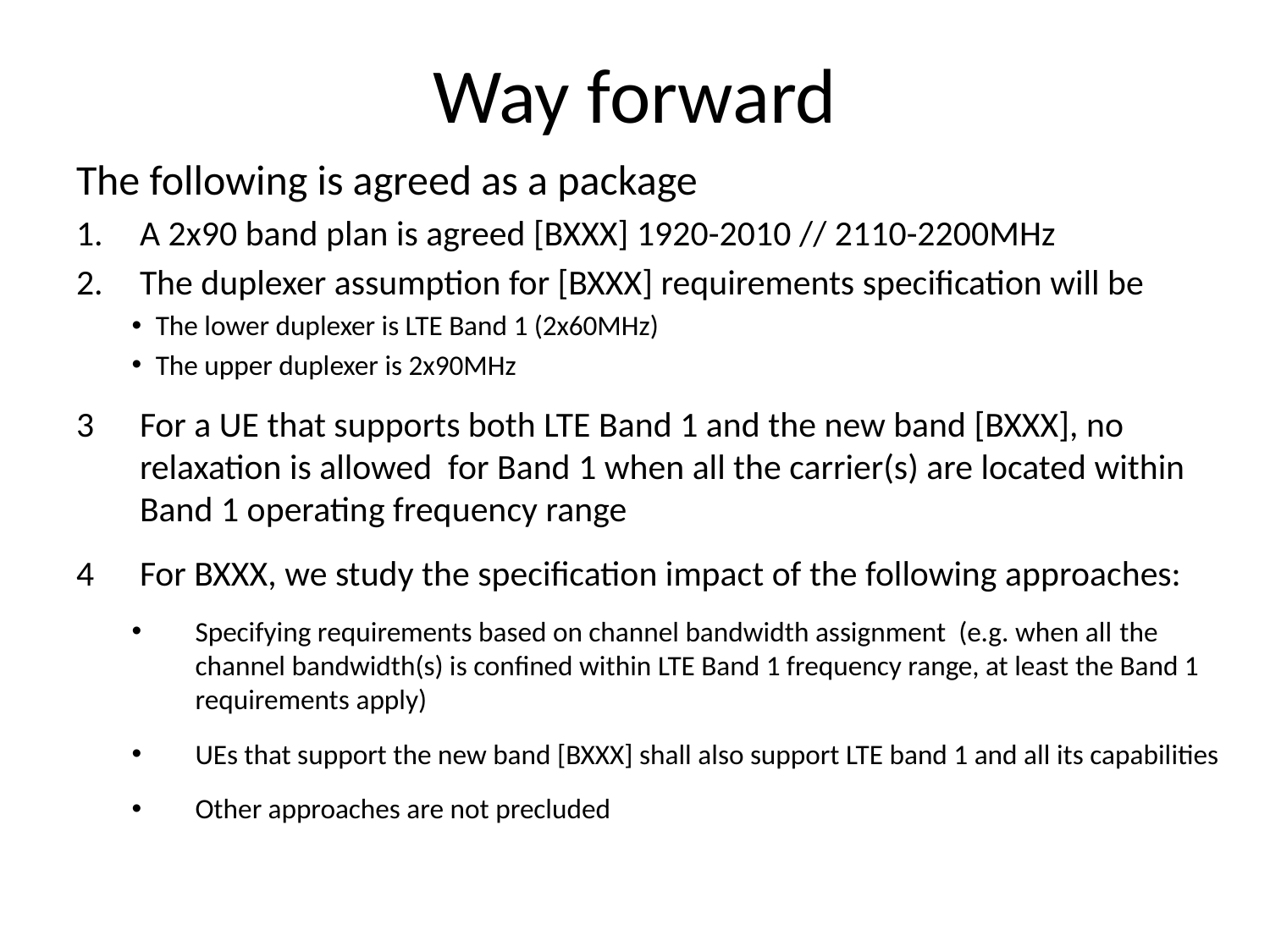

# Way forward
The following is agreed as a package
A 2x90 band plan is agreed [BXXX] 1920-2010 // 2110-2200MHz
The duplexer assumption for [BXXX] requirements specification will be
The lower duplexer is LTE Band 1 (2x60MHz)
The upper duplexer is 2x90MHz
For a UE that supports both LTE Band 1 and the new band [BXXX], no relaxation is allowed  for Band 1 when all the carrier(s) are located within Band 1 operating frequency range
For BXXX, we study the specification impact of the following approaches:
Specifying requirements based on channel bandwidth assignment  (e.g. when all the channel bandwidth(s) is confined within LTE Band 1 frequency range, at least the Band 1 requirements apply)
UEs that support the new band [BXXX] shall also support LTE band 1 and all its capabilities
Other approaches are not precluded